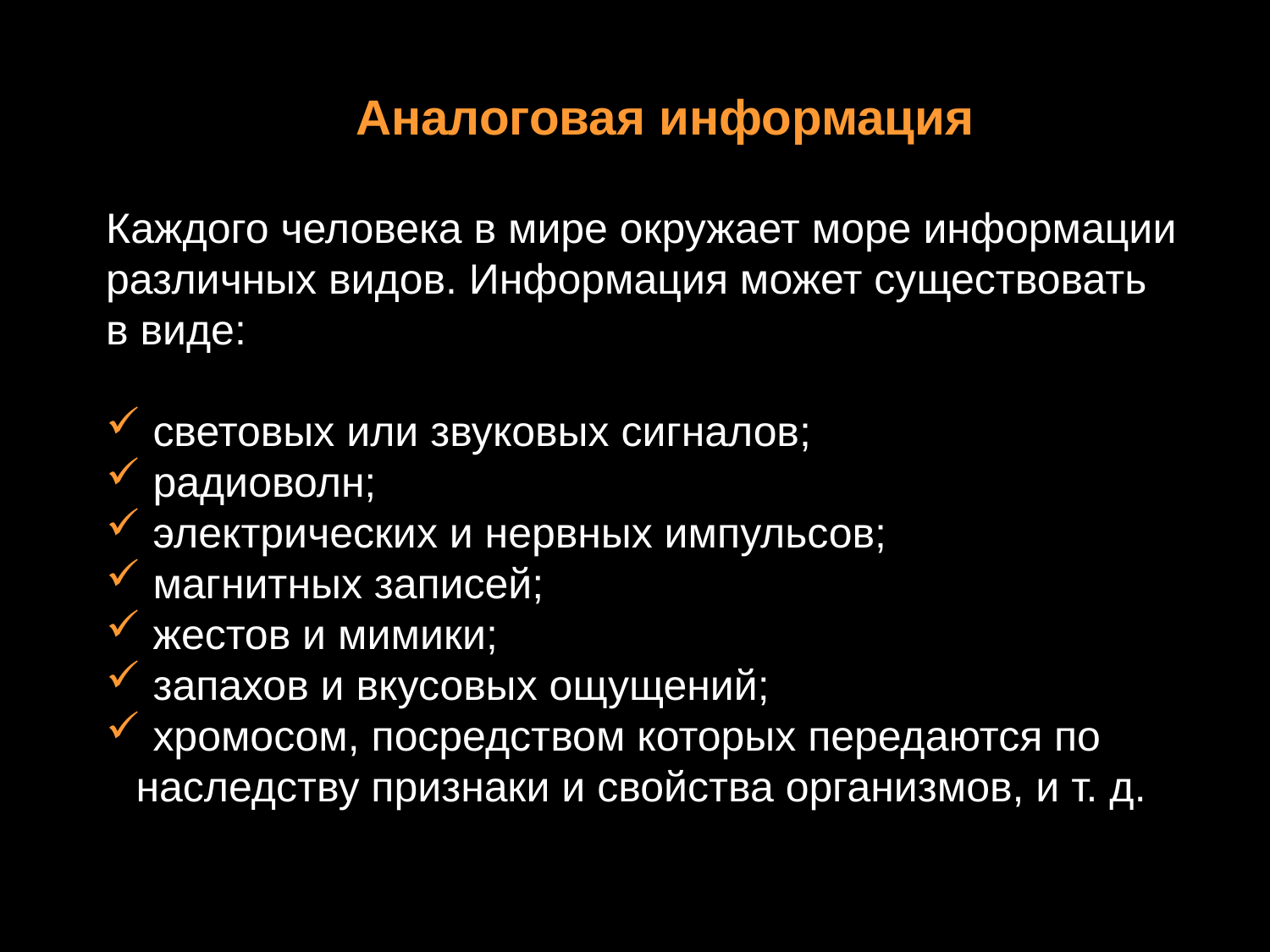

Аналоговая информация
Каждого человека в мире окружает море информации различных видов. Информация может существовать в виде:

 световых или звуковых сигналов;
 радиоволн;
 электрических и нервных импульсов;
 магнитных записей;
 жестов и мимики;
 запахов и вкусовых ощущений;
 хромосом, посредством которых передаются по наследству признаки и свойства организмов, и т. д.